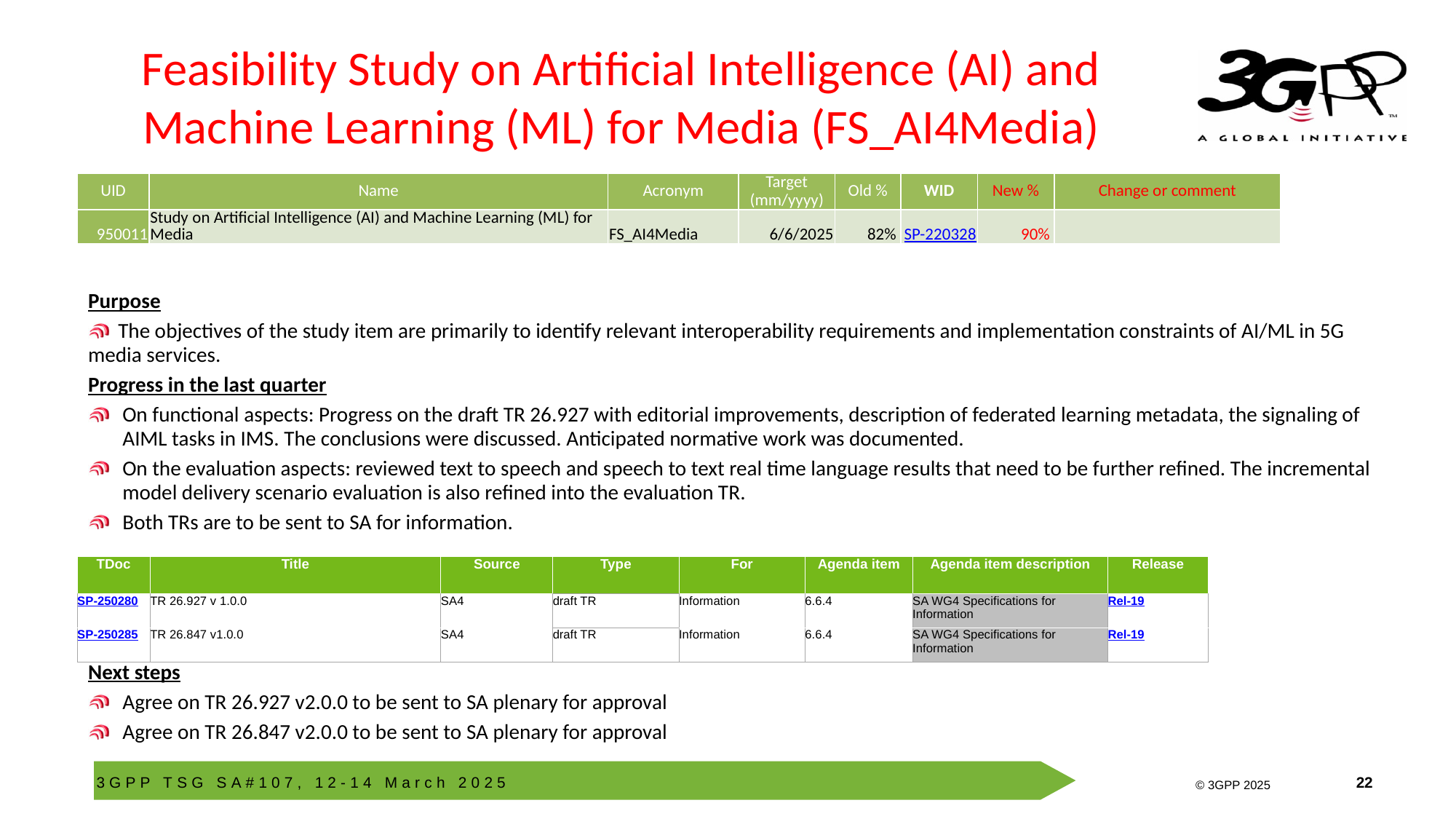

# Feasibility Study on Artificial Intelligence (AI) and Machine Learning (ML) for Media (FS_AI4Media)
| UID | Name | Acronym | Target (mm/yyyy) | Old % | WID | New % | Change or comment |
| --- | --- | --- | --- | --- | --- | --- | --- |
| 950011 | Study on Artificial Intelligence (AI) and Machine Learning (ML) for Media | FS\_AI4Media | 6/6/2025 | 82% | SP-220328 | 90% |  |
Purpose
  The objectives of the study item are primarily to identify relevant interoperability requirements and implementation constraints of AI/ML in 5G media services.
Progress in the last quarter
On functional aspects: Progress on the draft TR 26.927 with editorial improvements, description of federated learning metadata, the signaling of AIML tasks in IMS. The conclusions were discussed. Anticipated normative work was documented.
On the evaluation aspects: reviewed text to speech and speech to text real time language results that need to be further refined. The incremental model delivery scenario evaluation is also refined into the evaluation TR.
Both TRs are to be sent to SA for information.

Next steps
Agree on TR 26.927 v2.0.0 to be sent to SA plenary for approval
Agree on TR 26.847 v2.0.0 to be sent to SA plenary for approval

| TDoc | Title | Source | Type | For | Agenda item | Agenda item description | Release |
| --- | --- | --- | --- | --- | --- | --- | --- |
| SP-250280 | TR 26.927 v 1.0.0 | SA4 | draft TR | Information | 6.6.4 | SA WG4 Specifications for Information | Rel-19 |
| SP-250285 | TR 26.847 v1.0.0 | SA4 | draft TR | Information | 6.6.4 | SA WG4 Specifications for Information | Rel-19 |